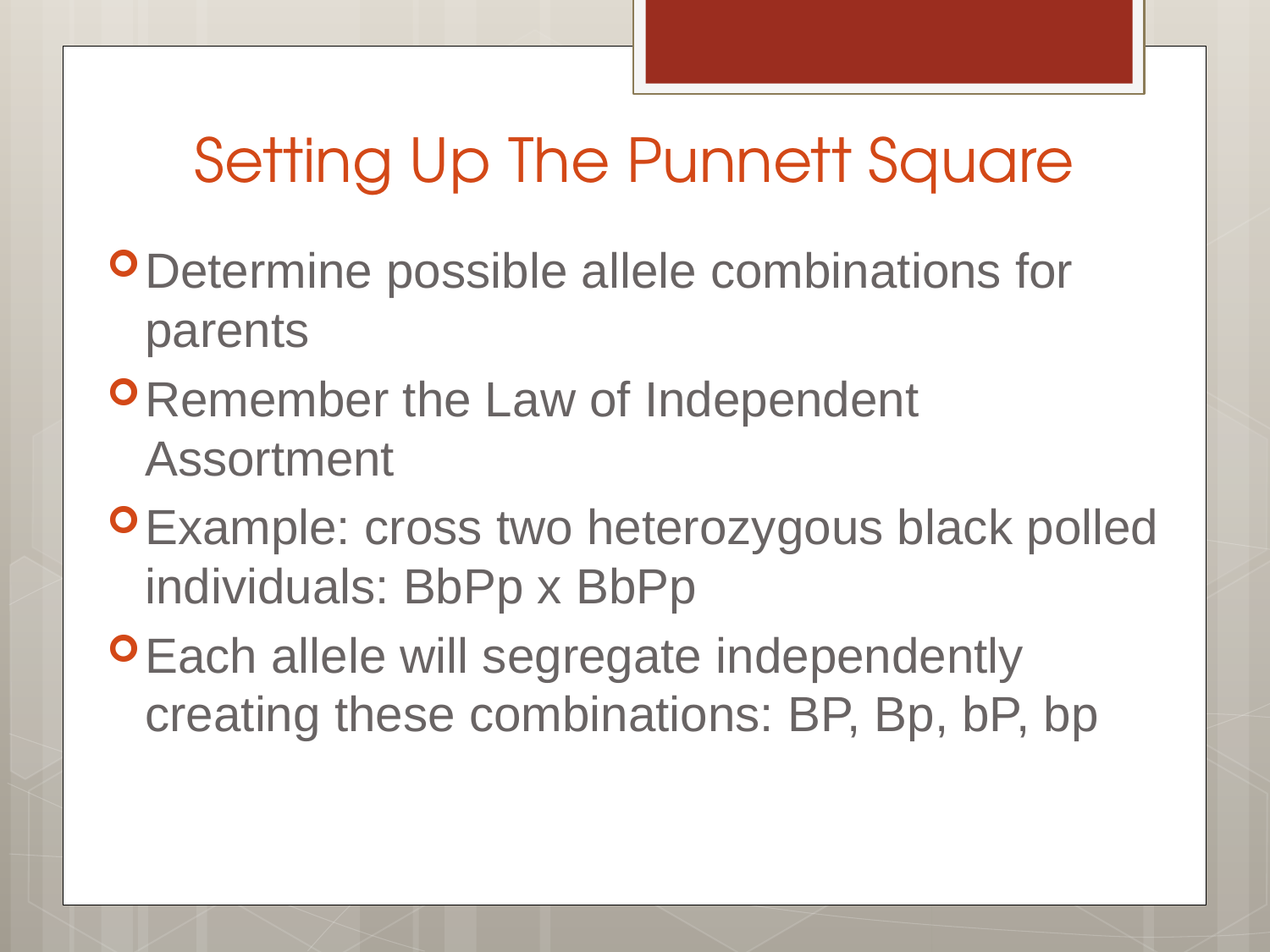

# Setting Up The Punnett Square
Determine possible allele combinations for parents
Remember the Law of Independent Assortment
Example: cross two heterozygous black polled individuals: BbPp x BbPp
Each allele will segregate independently creating these combinations: BP, Bp, bP, bp